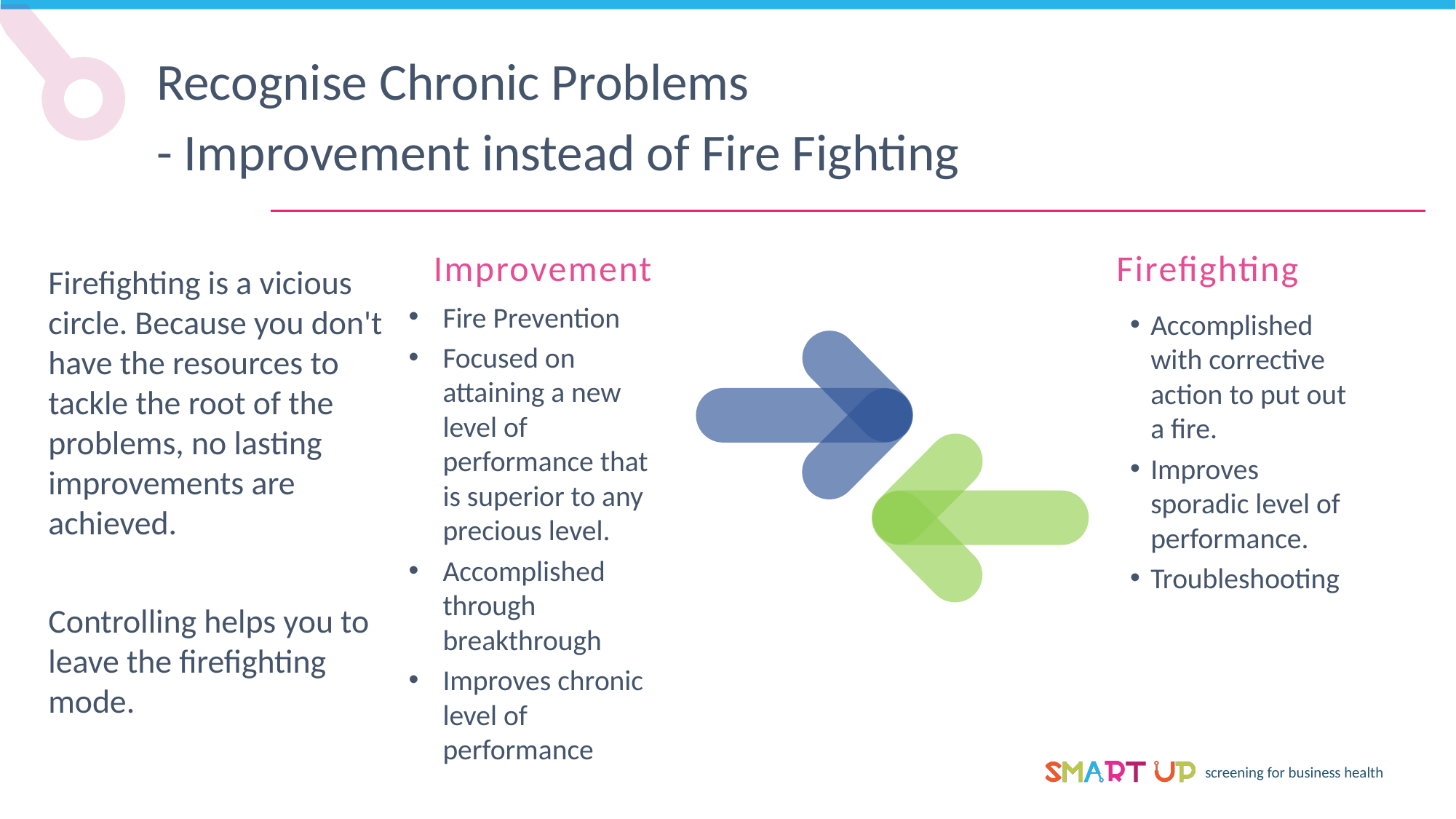

Recognise Chronic Problems
- Improvement instead of Fire Fighting
Firefighting
Improvement
Firefighting is a vicious circle. Because you don't have the resources to tackle the root of the problems, no lasting improvements are achieved.

Controlling helps you to leave the firefighting mode.

Fire Prevention
Focused on attaining a new level of performance that is superior to any precious level.
Accomplished through breakthrough
Improves chronic level of performance
Accomplished with corrective action to put out a fire.
Improves sporadic level of performance.
Troubleshooting